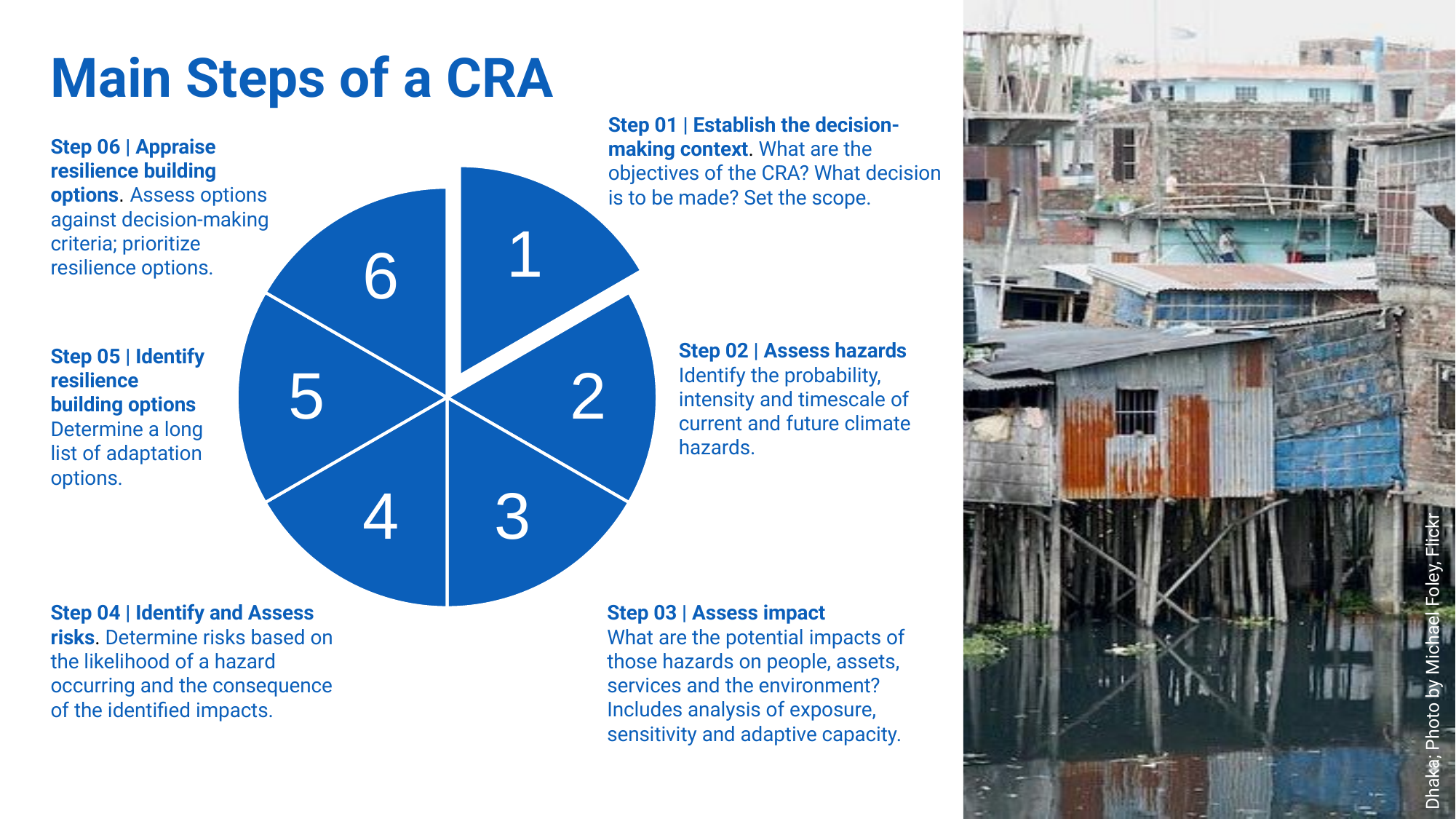

Main Steps of a CRA
Step 01 | Establish the decision-making context. What are the objectives of the CRA? What decision is to be made? Set the scope.
Step 06 | Appraise resilience building options. Assess options against decision-making criteria; prioritize resilience options.

1
6
5
2
4
3
Step 02 | Assess hazards
Identify the probability, intensity and timescale of current and future climate hazards.
Step 05 | Identify resilience building options
Determine a long list of adaptation options.
Step 03 | Assess impact
What are the potential impacts of those hazards on people, assets, services and the environment? Includes analysis of exposure, sensitivity and adaptive capacity.
Step 04 | Identify and Assess risks. Determine risks based on the likelihood of a hazard occurring and the consequence of the identified impacts.
Dhaka; Photo by Michael Foley, Flickr
31